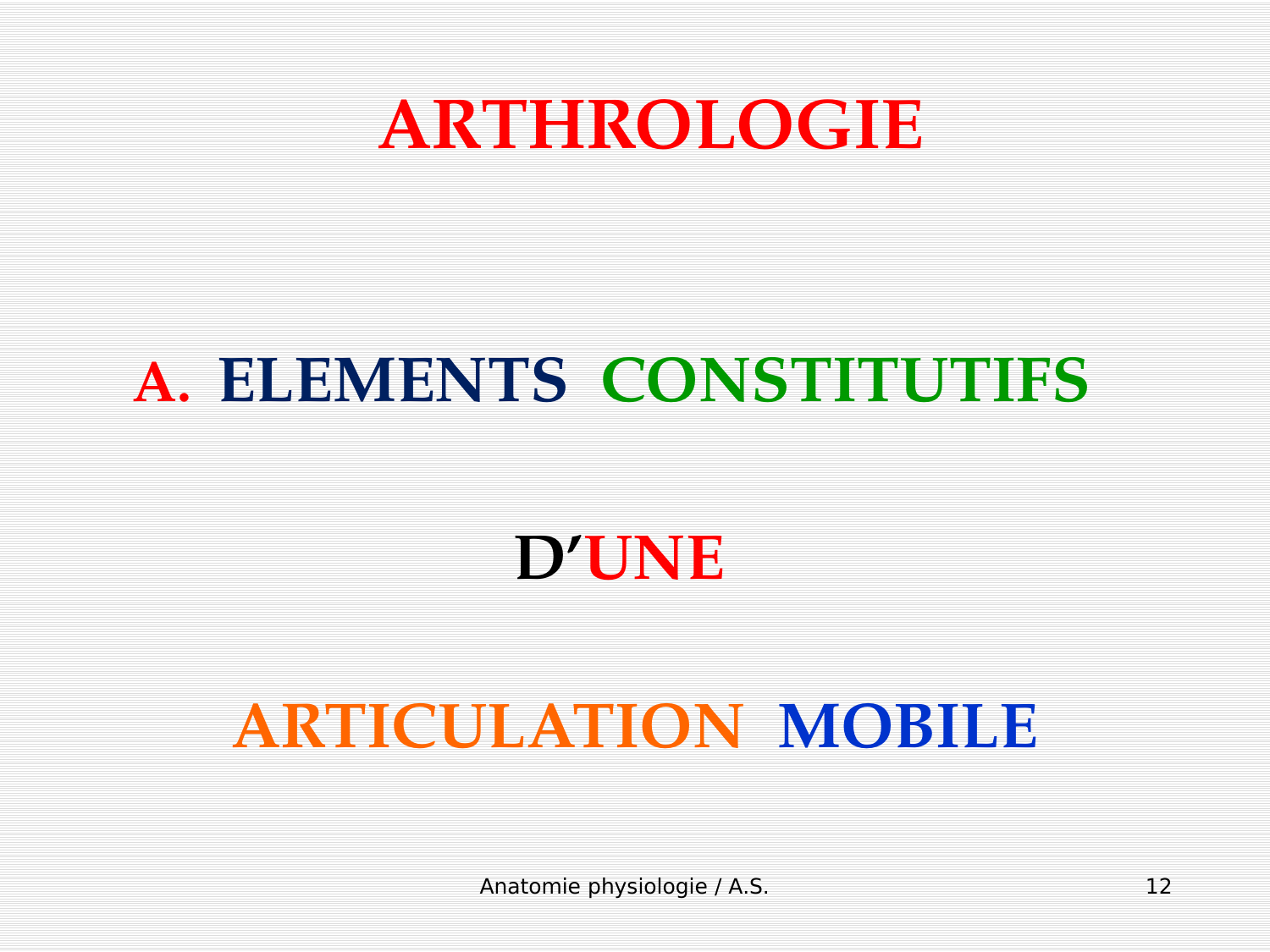

# ARTHROLOGIE

ELEMENTS  CONSTITUTIFS

D’UNE

ARTICULATION  MOBILE
Anatomie physiologie / A.S.
12